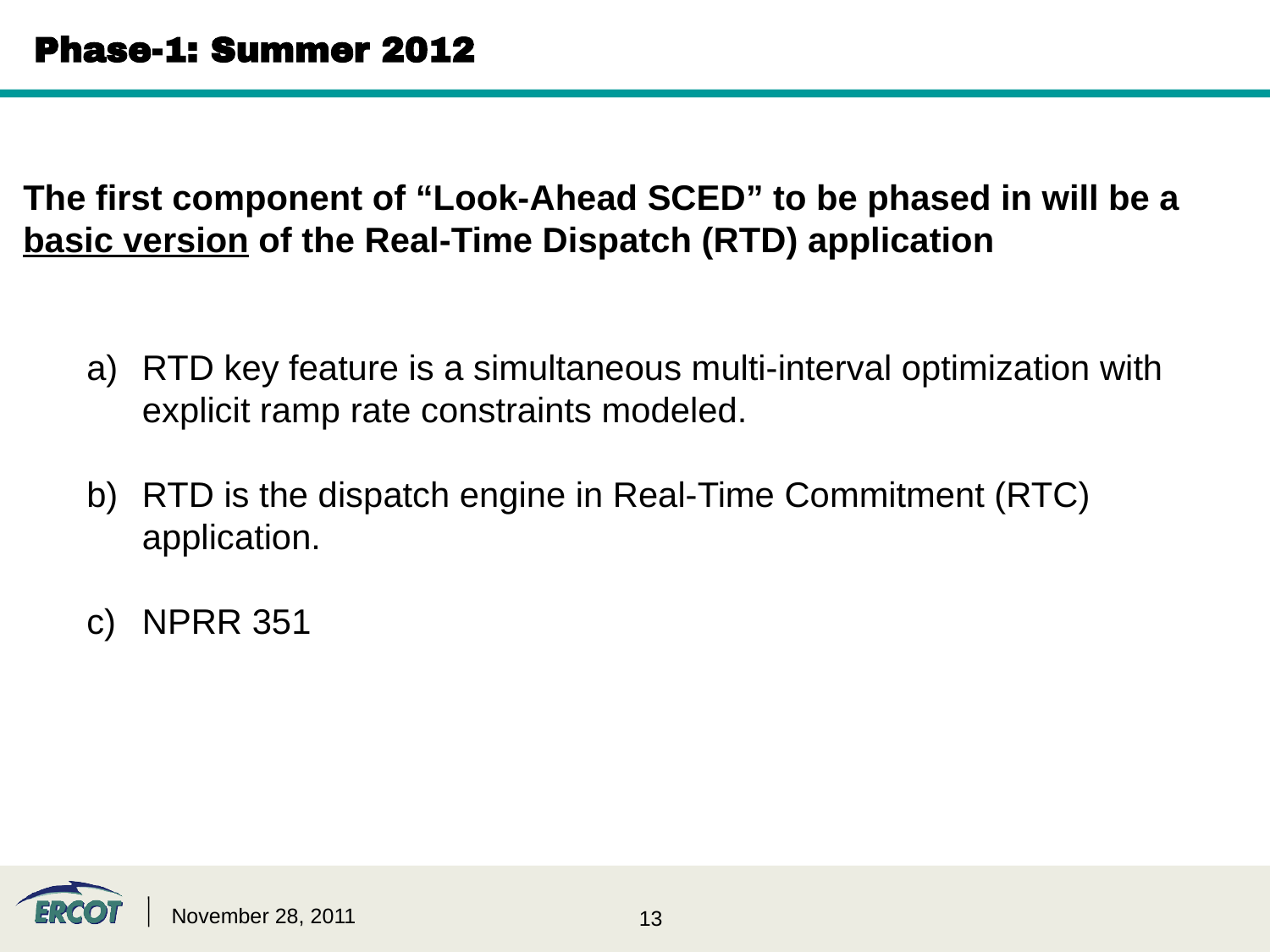

# Phase-1: Summer 2012

The first component of “Look-Ahead SCED” to be phased in will be a basic version of the Real-Time Dispatch (RTD) application

RTD key feature is a simultaneous multi-interval optimization with explicit ramp rate constraints modeled.

RTD is the dispatch engine in Real-Time Commitment (RTC) application.

NPRR 351

November 28, 2011